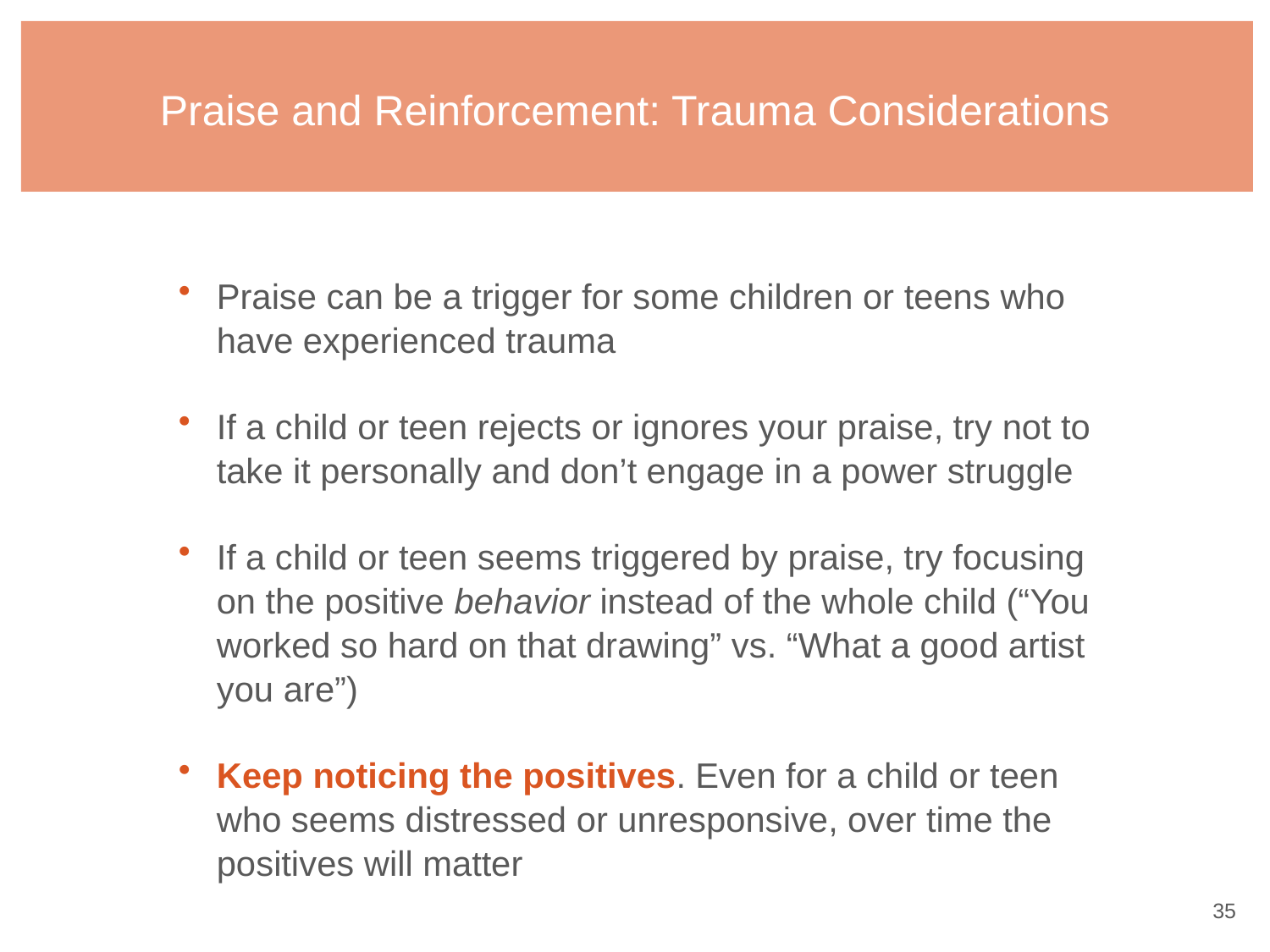

# Praise and Reinforcement: Trauma Considerations
Praise can be a trigger for some children or teens who have experienced trauma
If a child or teen rejects or ignores your praise, try not to take it personally and don’t engage in a power struggle
If a child or teen seems triggered by praise, try focusing on the positive behavior instead of the whole child (“You worked so hard on that drawing” vs. “What a good artist you are”)
Keep noticing the positives. Even for a child or teen who seems distressed or unresponsive, over time the positives will matter
35